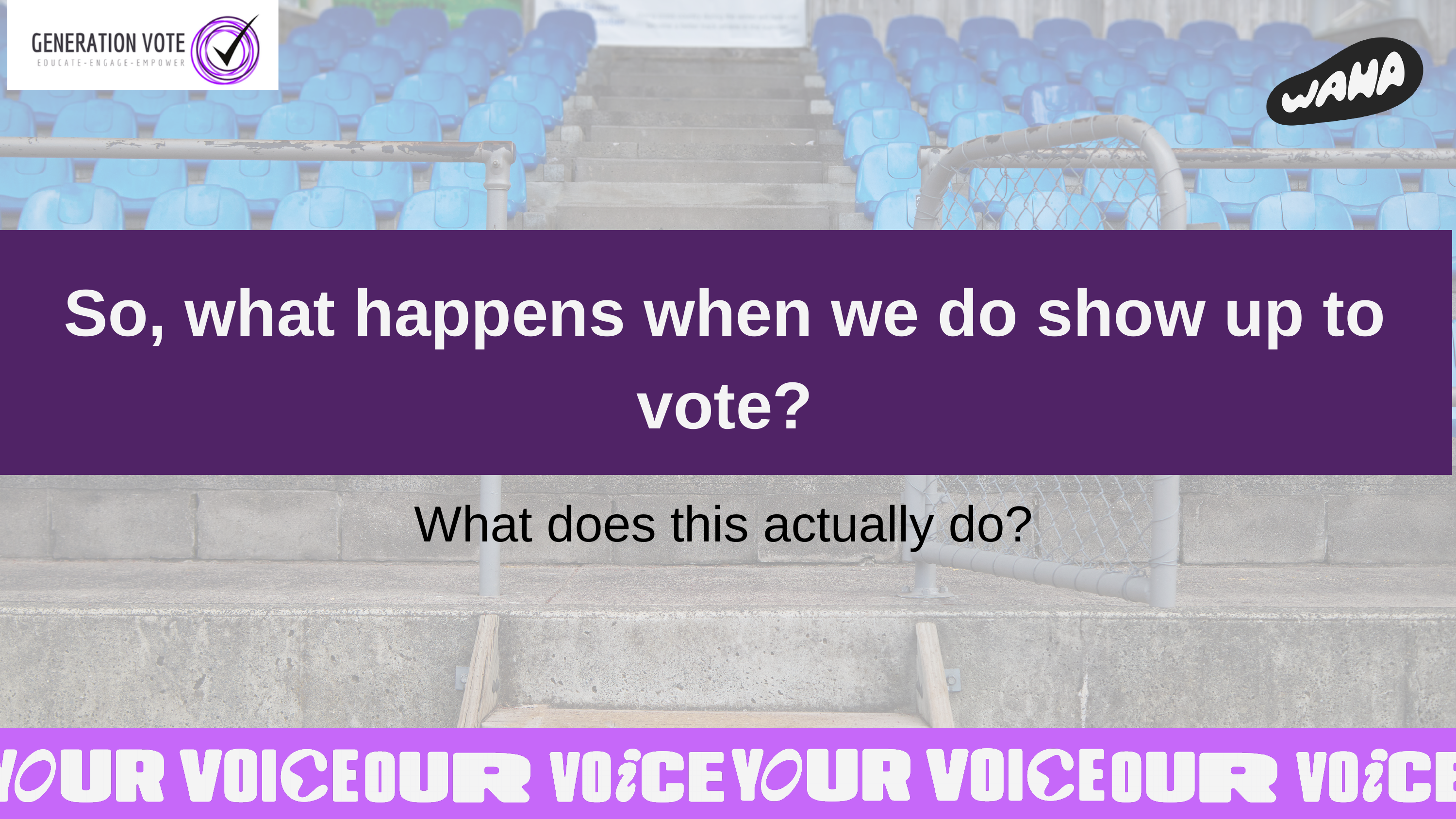

So, what happens when we do show up to vote?
What does this actually do?